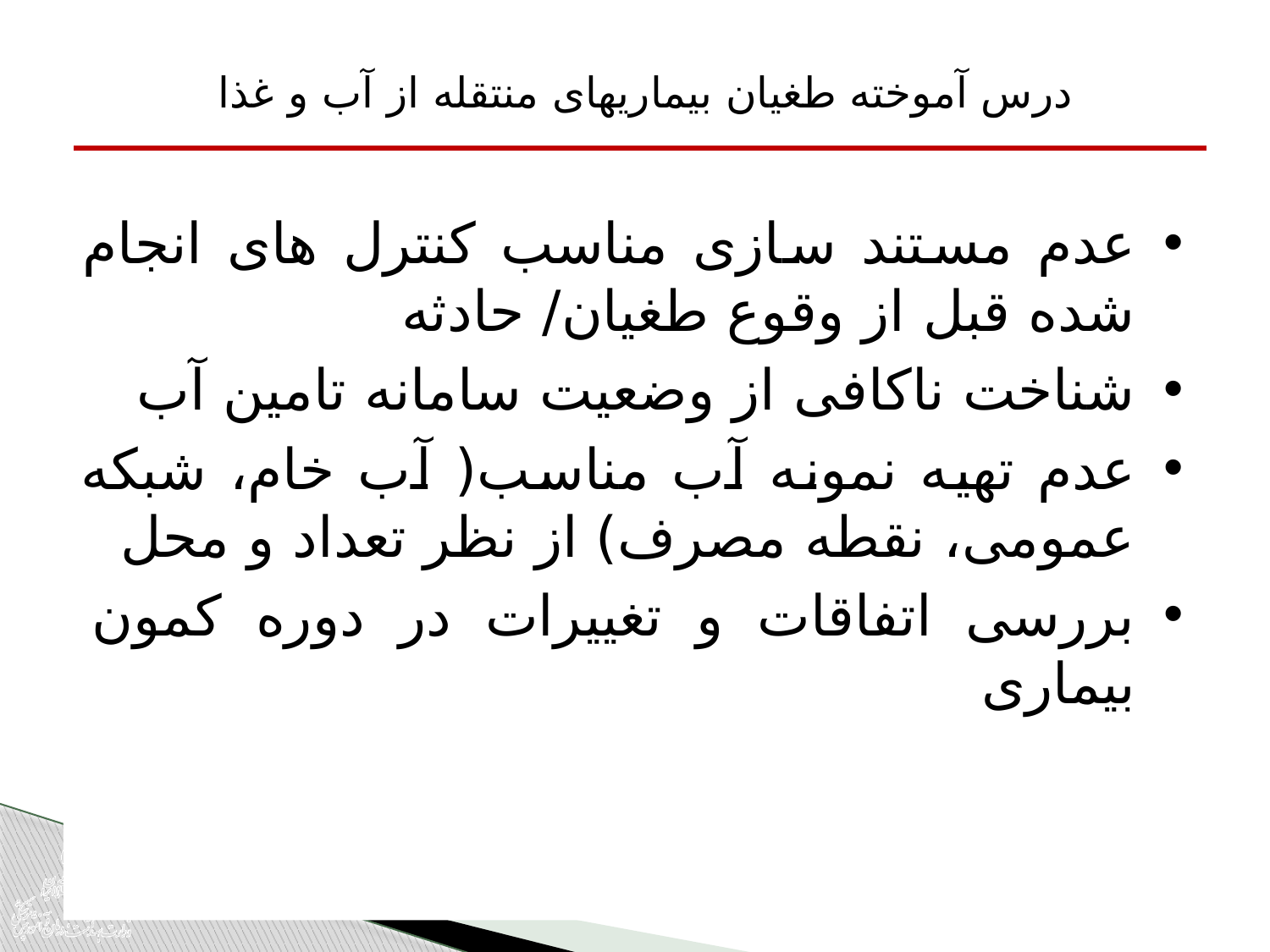

درس آموخته طغیان بیماریهای منتقله از آب و غذا
عدم مستند سازی مناسب کنترل های انجام شده قبل از وقوع طغیان/ حادثه
شناخت ناکافی از وضعیت سامانه تامین آب
عدم تهیه نمونه آب مناسب( آب خام، شبکه عمومی، نقطه مصرف) از نظر تعداد و محل
بررسی اتفاقات و تغییرات در دوره کمون بیماری